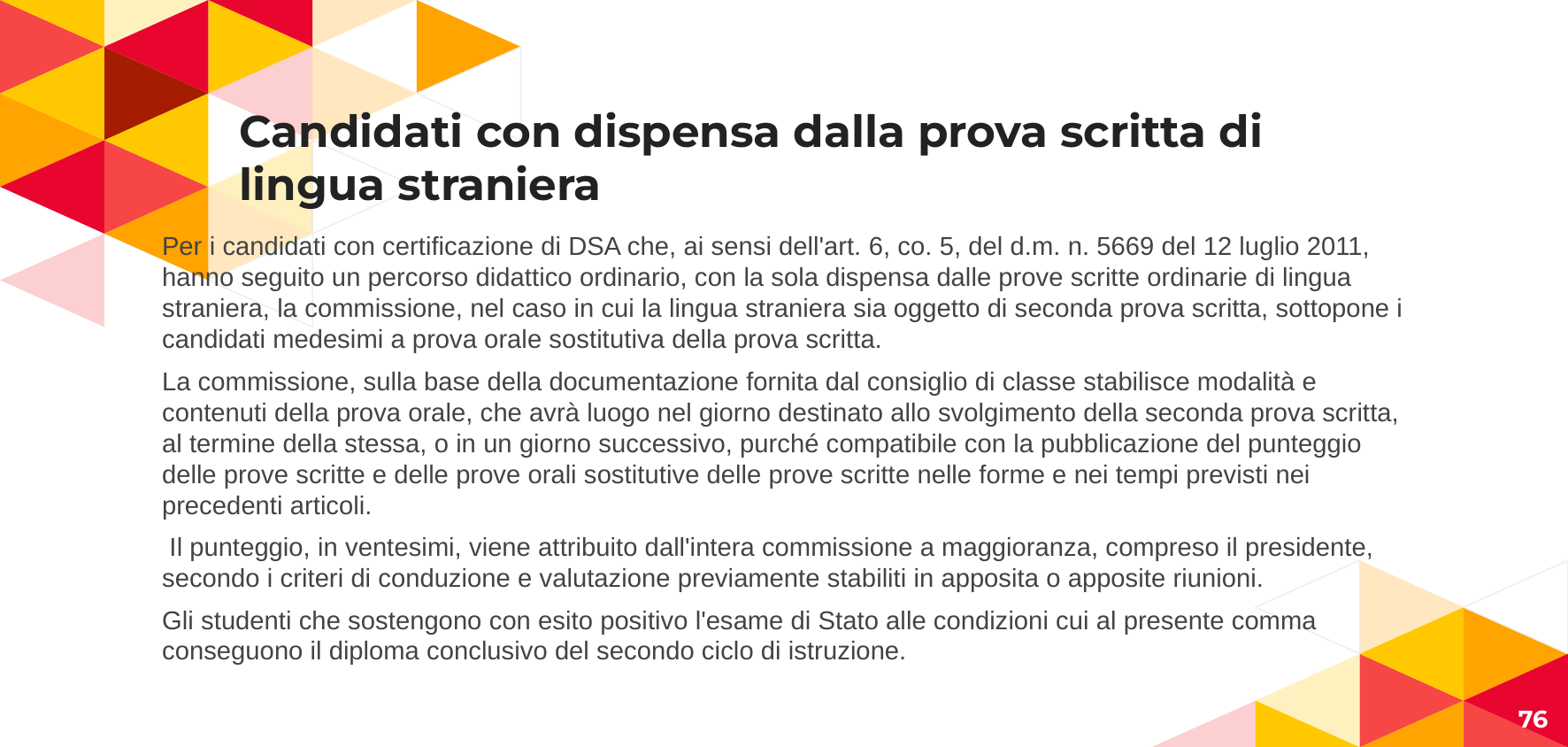

# Candidati con dispensa dalla prova scritta di lingua straniera
Per i candidati con certificazione di DSA che, ai sensi dell'art. 6, co. 5, del d.m. n. 5669 del 12 luglio 2011, hanno seguito un percorso didattico ordinario, con la sola dispensa dalle prove scritte ordinarie di lingua straniera, la commissione, nel caso in cui la lingua straniera sia oggetto di seconda prova scritta, sottopone i candidati medesimi a prova orale sostitutiva della prova scritta.
La commissione, sulla base della documentazione fornita dal consiglio di classe stabilisce modalità e contenuti della prova orale, che avrà luogo nel giorno destinato allo svolgimento della seconda prova scritta, al termine della stessa, o in un giorno successivo, purché compatibile con la pubblicazione del punteggio delle prove scritte e delle prove orali sostitutive delle prove scritte nelle forme e nei tempi previsti nei precedenti articoli.
 Il punteggio, in ventesimi, viene attribuito dall'intera commissione a maggioranza, compreso il presidente, secondo i criteri di conduzione e valutazione previamente stabiliti in apposita o apposite riunioni.
Gli studenti che sostengono con esito positivo l'esame di Stato alle condizioni cui al presente comma conseguono il diploma conclusivo del secondo ciclo di istruzione.

76